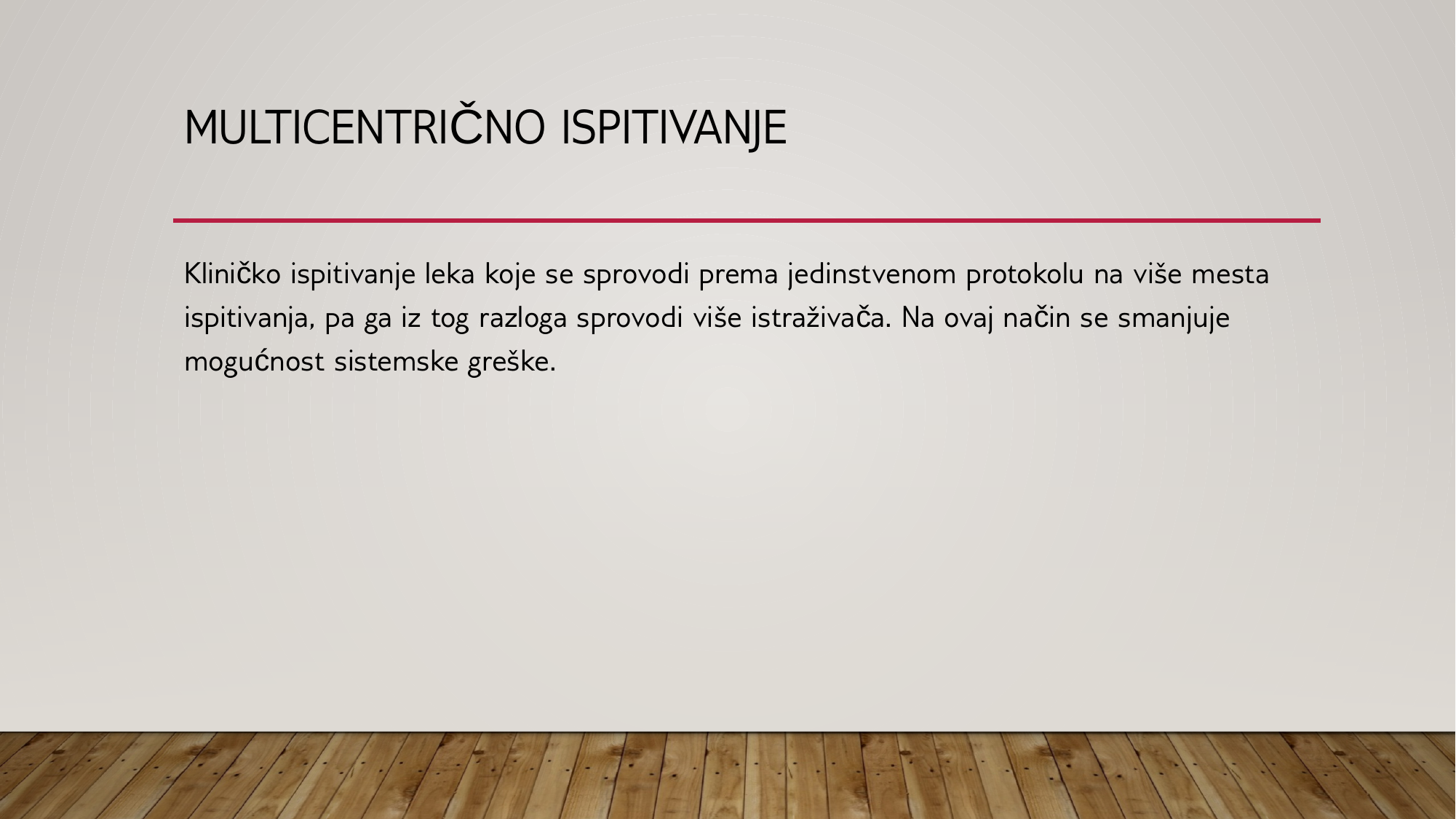

# Multicentrično ispitivanje
Kliničko ispitivanje leka koje se sprovodi prema jedinstvenom protokolu na više mesta ispitivanja, pa ga iz tog razloga sprovodi više istraživača. Na ovaj način se smanjuje mogućnost sistemske greške.